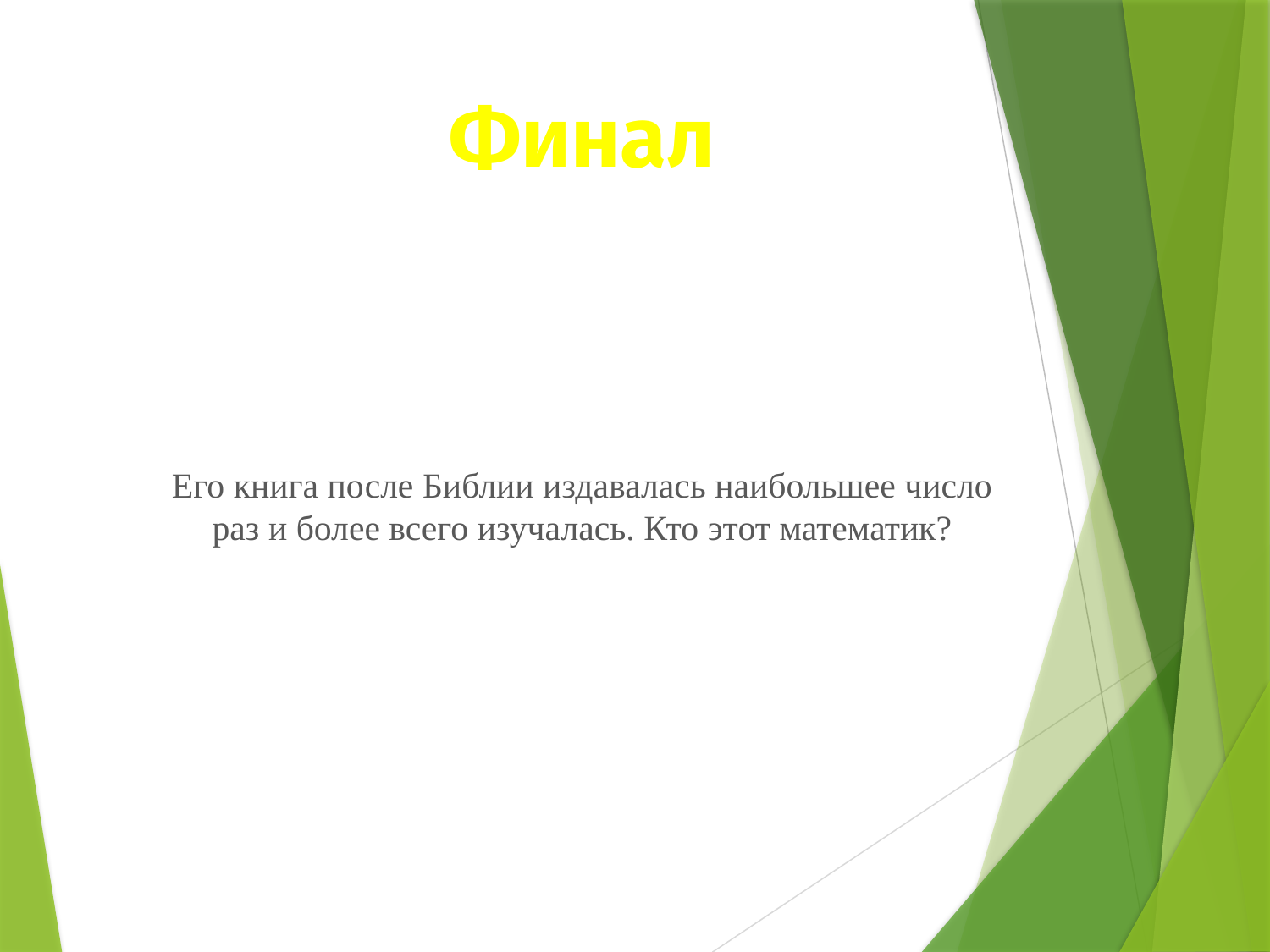

Финал
Его книга после Библии издавалась наибольшее число раз и более всего изучалась. Кто этот математик?